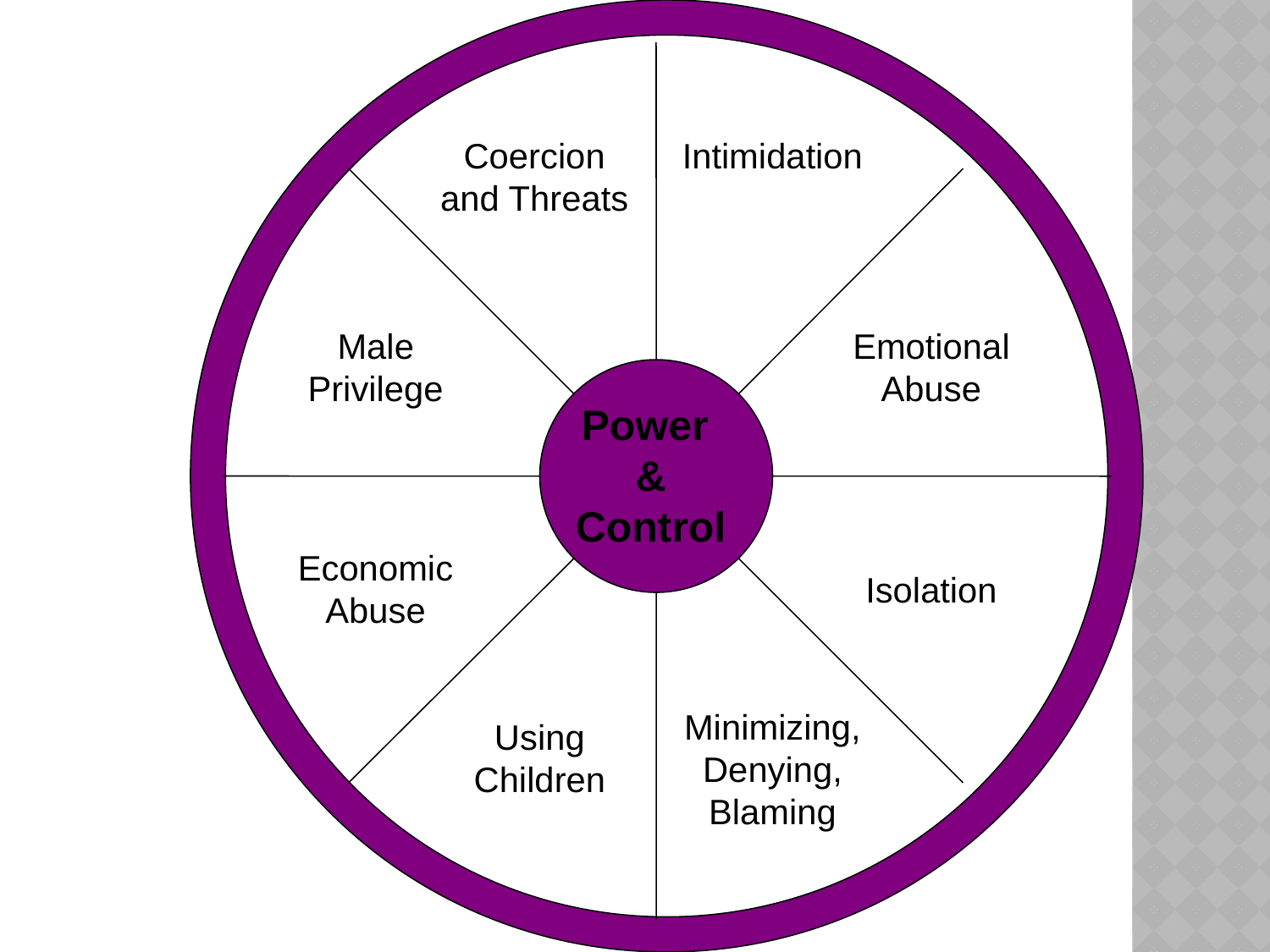

Coercion and Threats
Intimidation

Male Privilege
Emotional Abuse

Power  & Control

Isolation

Economic Abuse
Minimizing, Denying, Blaming
Using Children